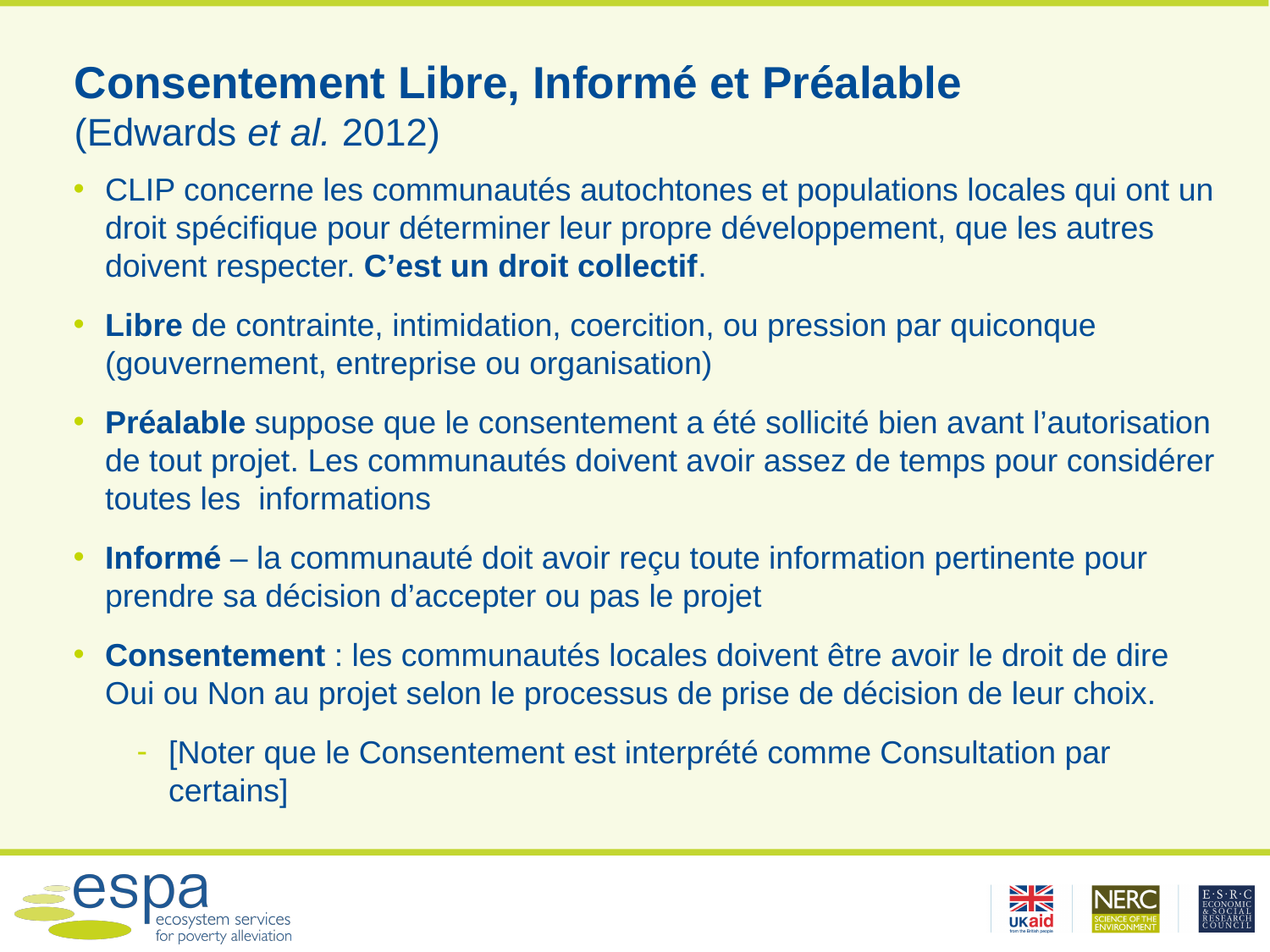

# Consentement Libre, Informé et Préalable (Edwards et al. 2012)
CLIP concerne les communautés autochtones et populations locales qui ont un droit spécifique pour déterminer leur propre développement, que les autres doivent respecter. C’est un droit collectif.
Libre de contrainte, intimidation, coercition, ou pression par quiconque (gouvernement, entreprise ou organisation)
Préalable suppose que le consentement a été sollicité bien avant l’autorisation de tout projet. Les communautés doivent avoir assez de temps pour considérer toutes les  informations
Informé – la communauté doit avoir reçu toute information pertinente pour prendre sa décision d’accepter ou pas le projet
Consentement : les communautés locales doivent être avoir le droit de dire Oui ou Non au projet selon le processus de prise de décision de leur choix.
[Noter que le Consentement est interprété comme Consultation par certains]